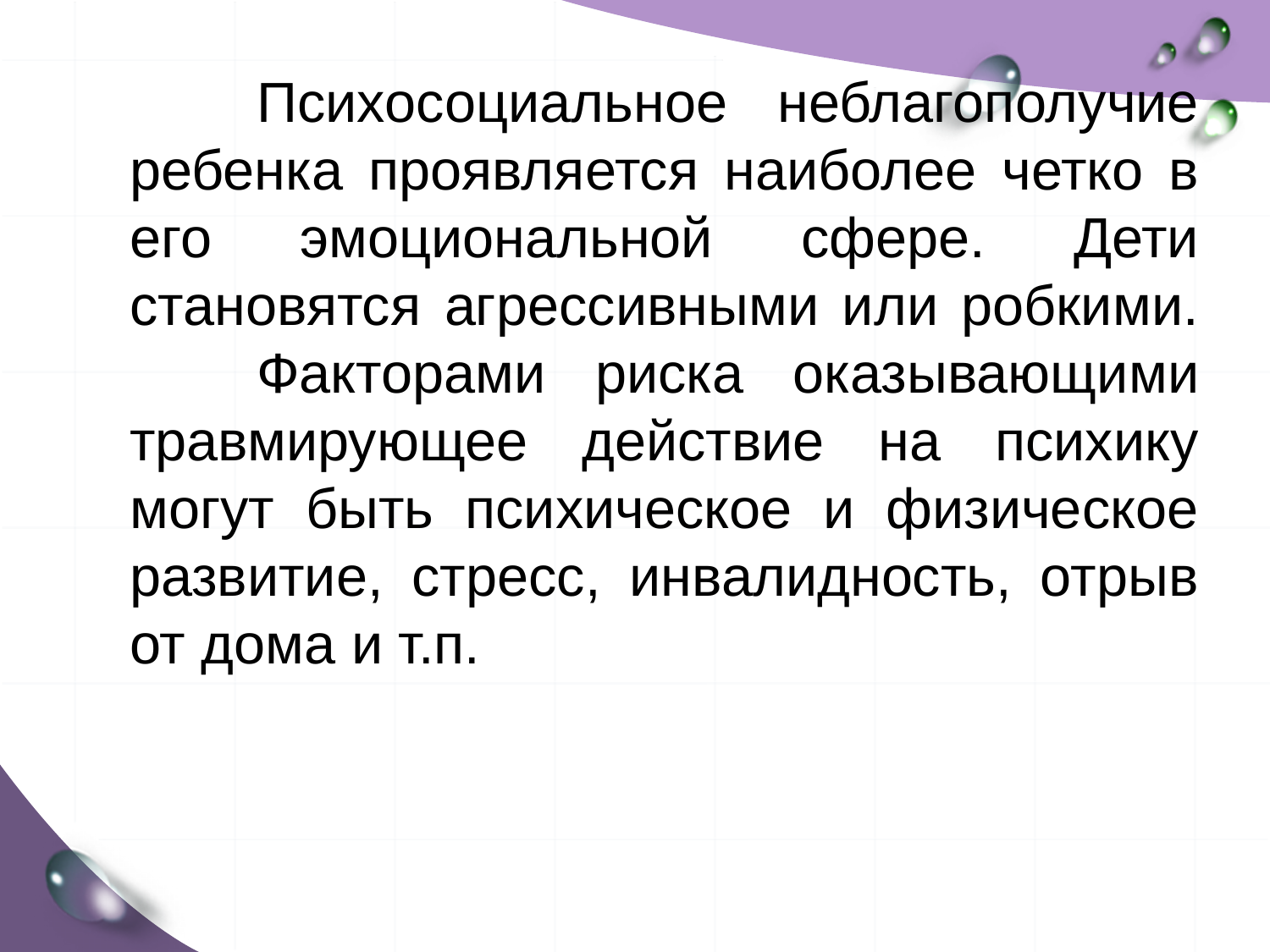

Психосоциальное неблагополучие ребенка проявляется наиболее четко в его эмоциональной сфере. Дети становятся агрессивными или робкими. 	Факторами риска оказывающими травмирующее действие на психику могут быть психическое и физическое развитие, стресс, инвалидность, отрыв от дома и т.п.